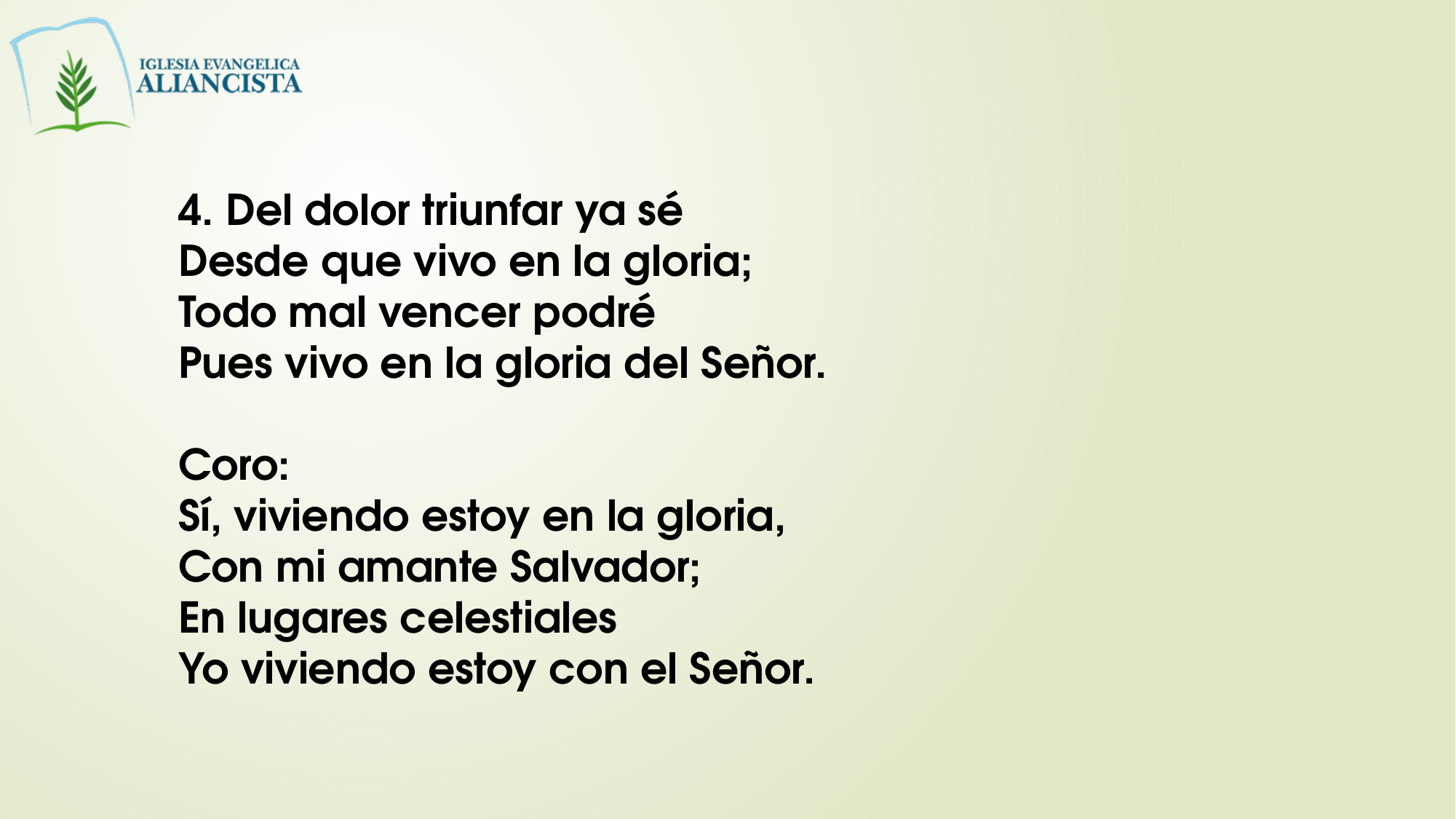

4. Del dolor triunfar ya sé
Desde que vivo en la gloria;
Todo mal vencer podré
Pues vivo en la gloria del Señor.

Coro:
Sí, viviendo estoy en la gloria,
Con mi amante Salvador;
En lugares celestiales
Yo viviendo estoy con el Señor.